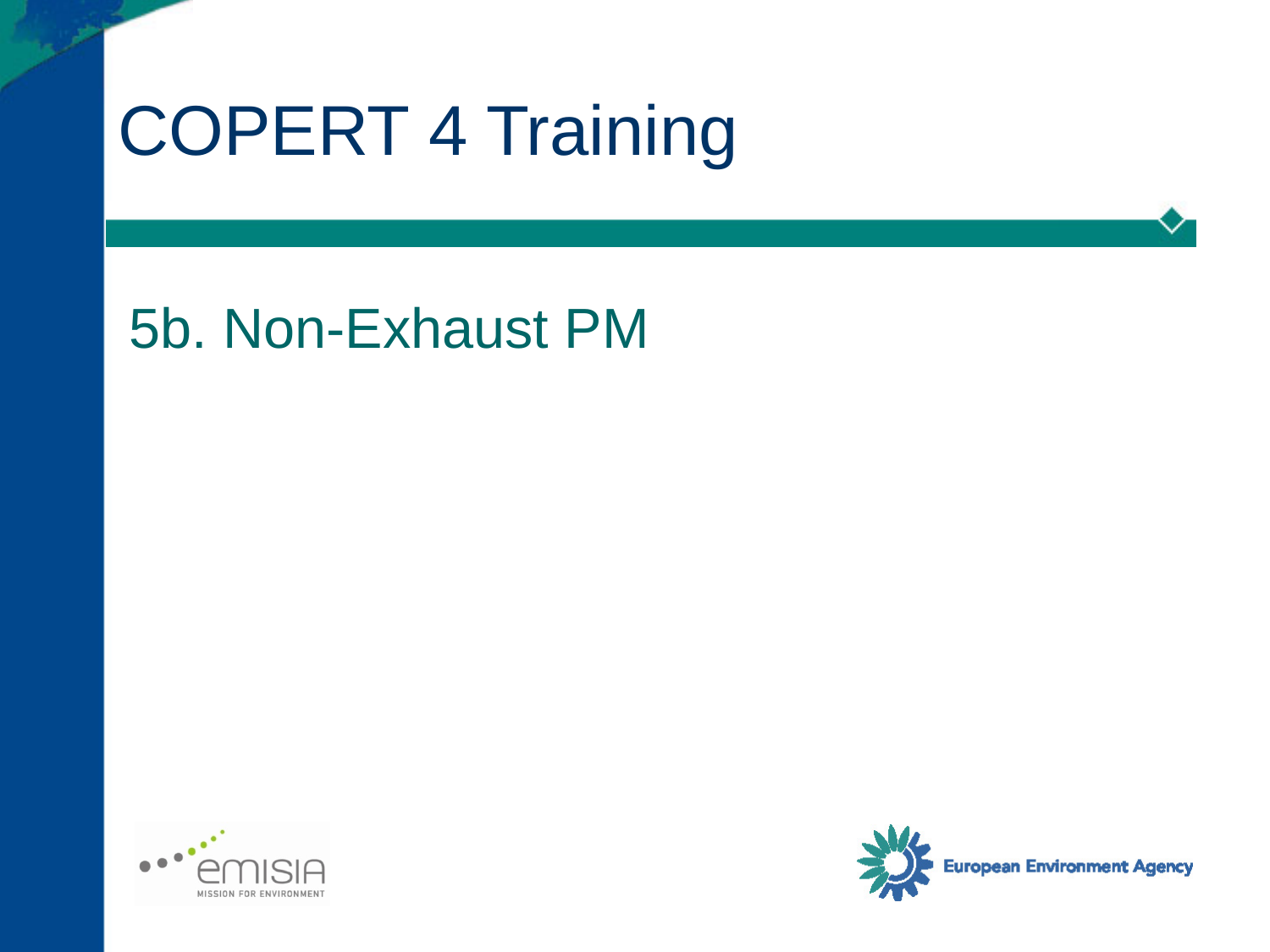

COPERT 4 Training
#
5b. Non-Exhaust PM